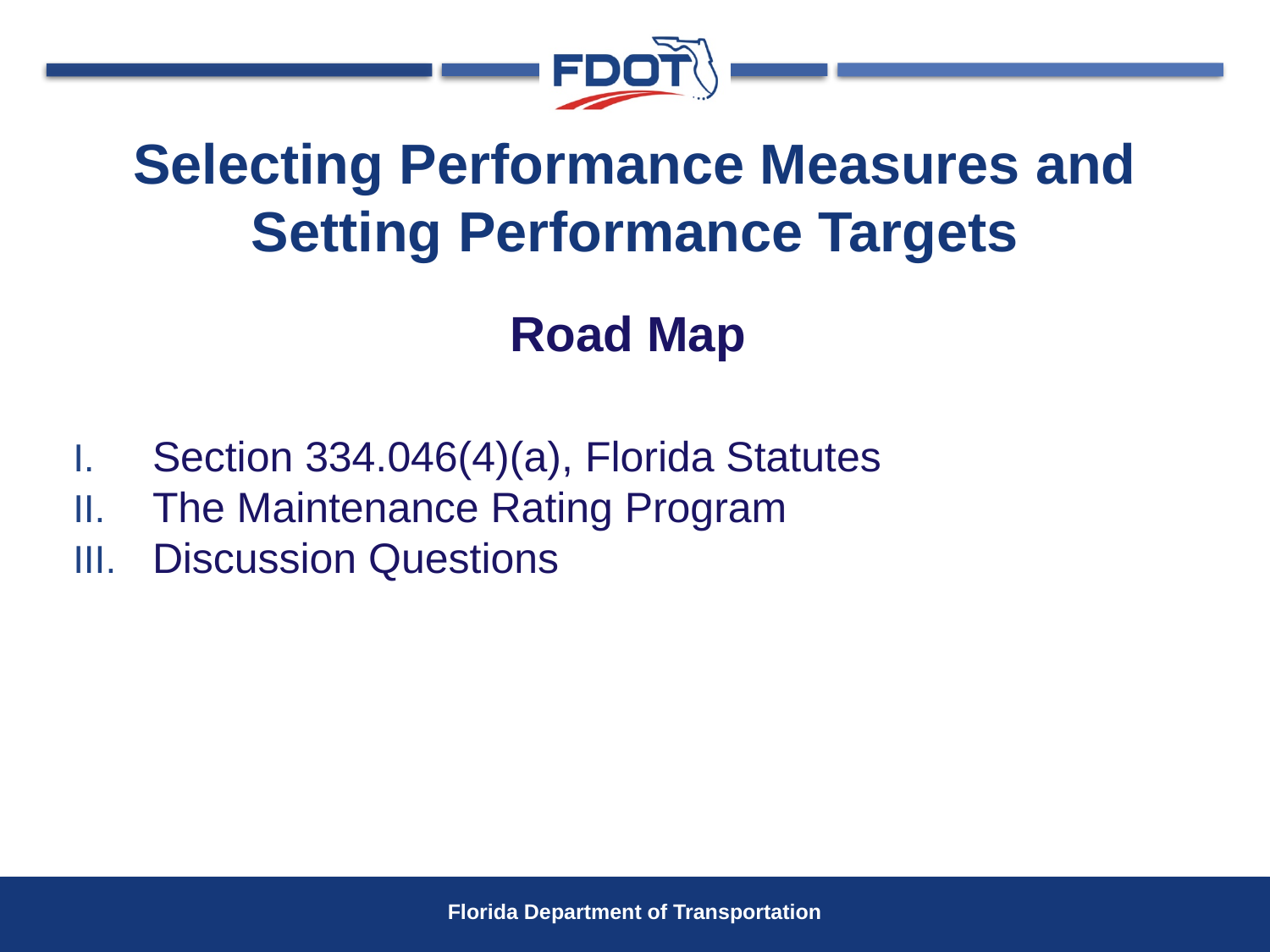

# Selecting Performance Measures and Setting Performance Targets
Road Map

Section 334.046(4)(a), Florida Statutes
The Maintenance Rating Program
Discussion Questions